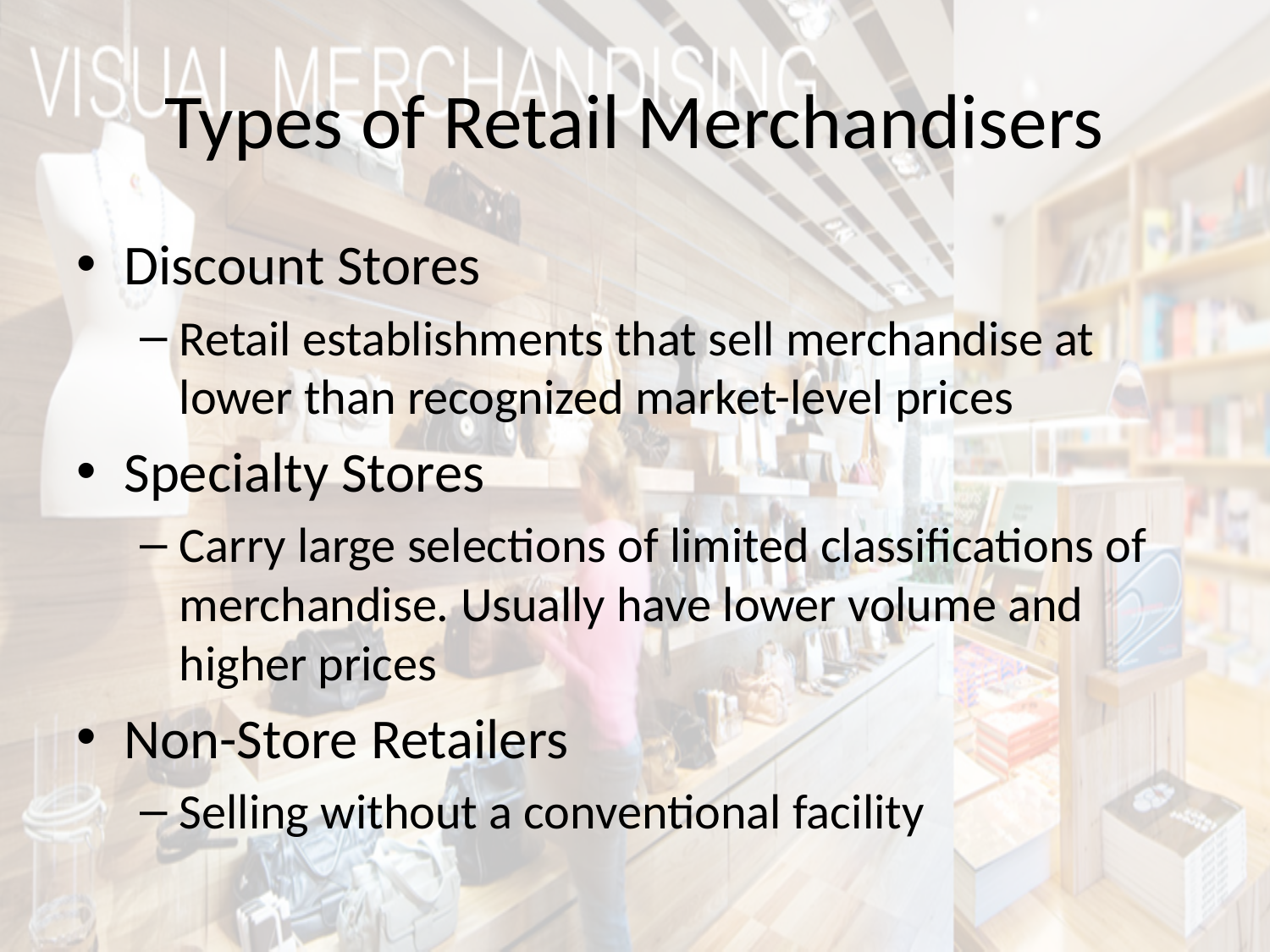

# Types of Retail Merchandisers
Discount Stores
Retail establishments that sell merchandise at lower than recognized market-level prices
Specialty Stores
Carry large selections of limited classifications of merchandise. Usually have lower volume and higher prices
Non-Store Retailers
Selling without a conventional facility